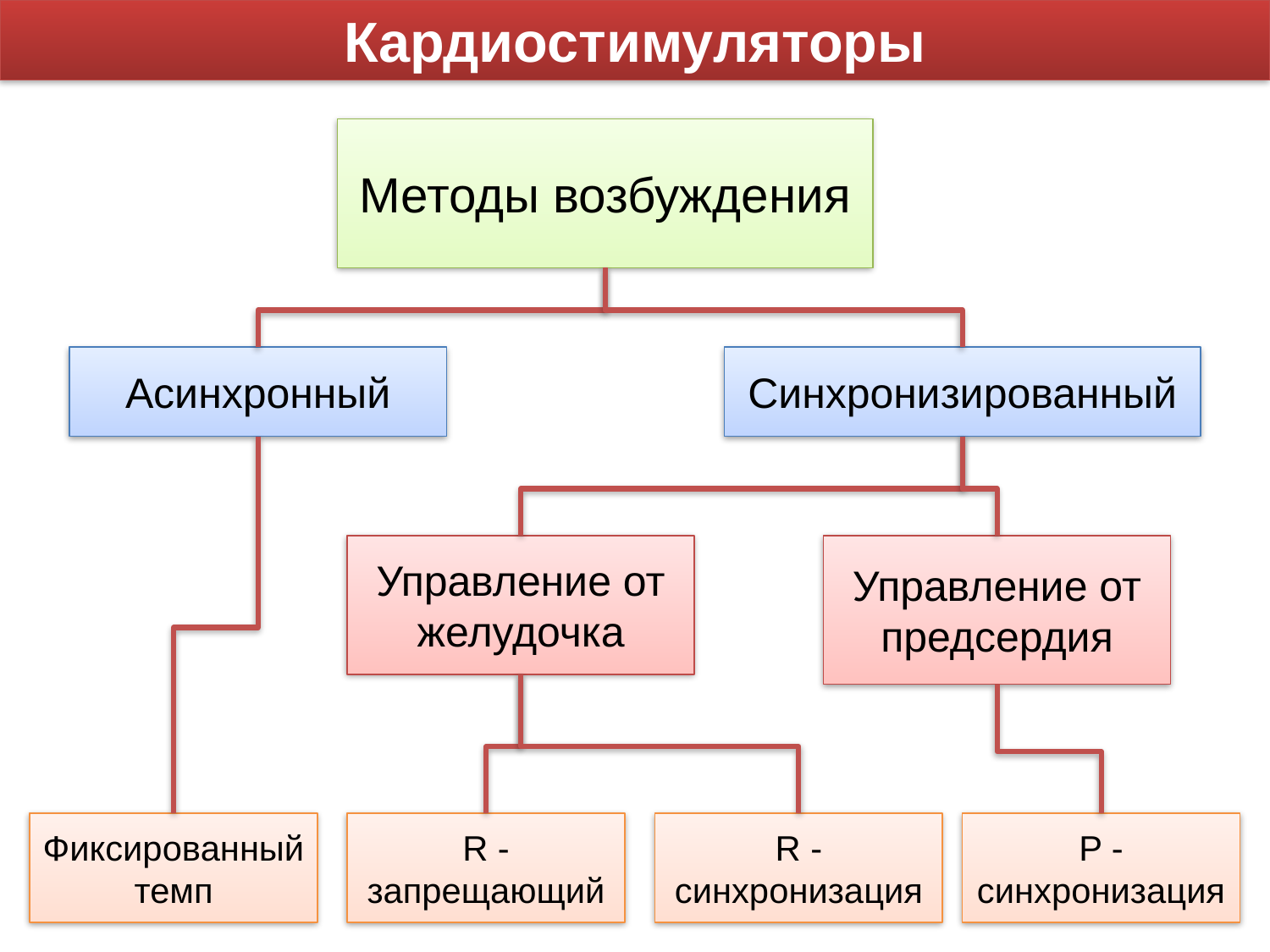

Кардиостимуляторы
Методы возбуждения
Асинхронный
Синхронизированный
Управление от желудочка
Управление от предсердия
Фиксированный темп
R - запрещающий
R - синхронизация
P - синхронизация